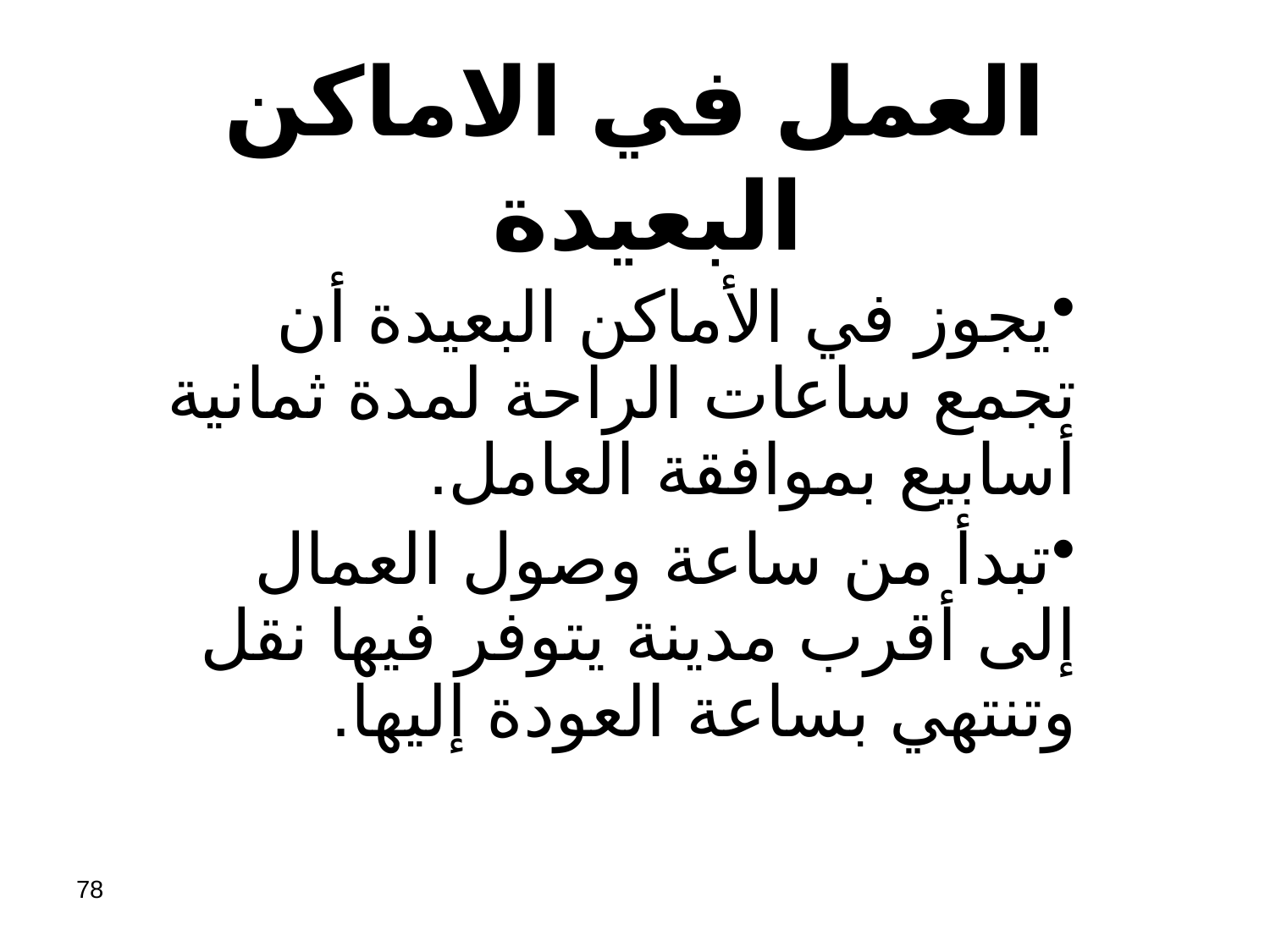

# العمل في الاماكن البعيدة
يجوز في الأماكن البعيدة أن تجمع ساعات الراحة لمدة ثمانية أسابيع بموافقة العامل.
تبدأ من ساعة وصول العمال إلى أقرب مدينة يتوفر فيها نقل وتنتهي بساعة العودة إليها.

78